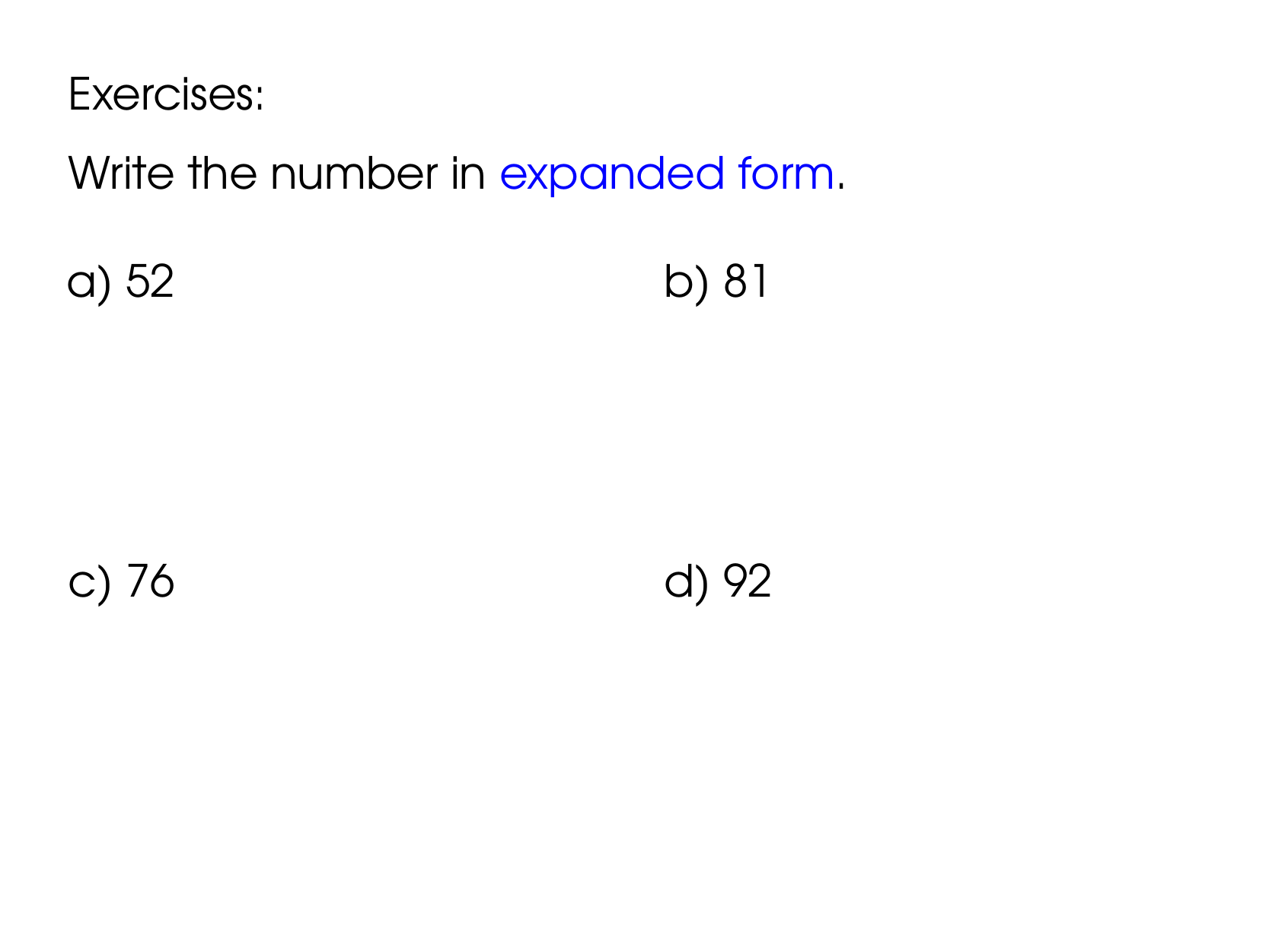

Exercises:
Write the number in expanded form.
a) 52
b) 81
c) 76
d) 92